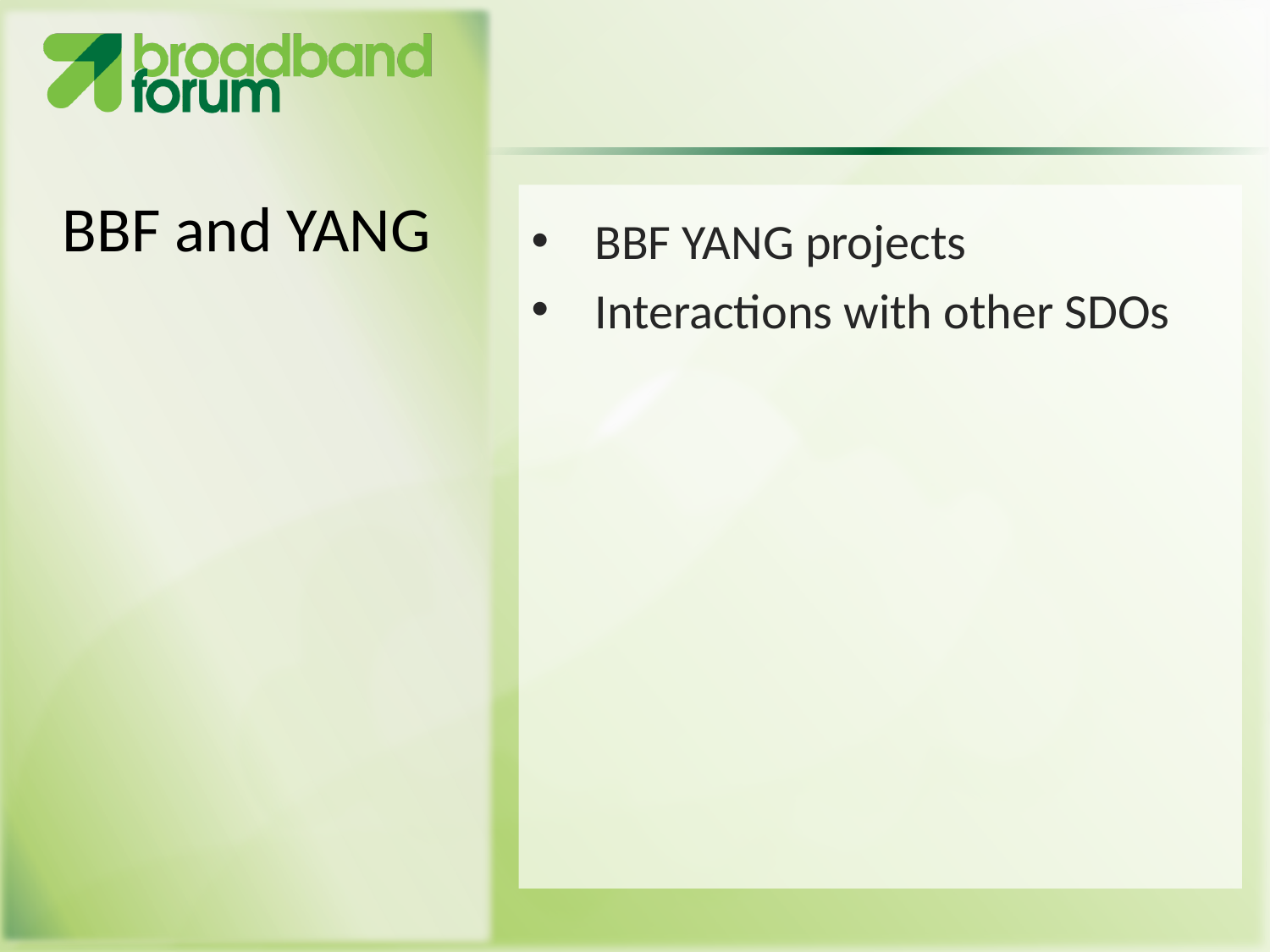

# BBF and YANG
BBF YANG projects
Interactions with other SDOs